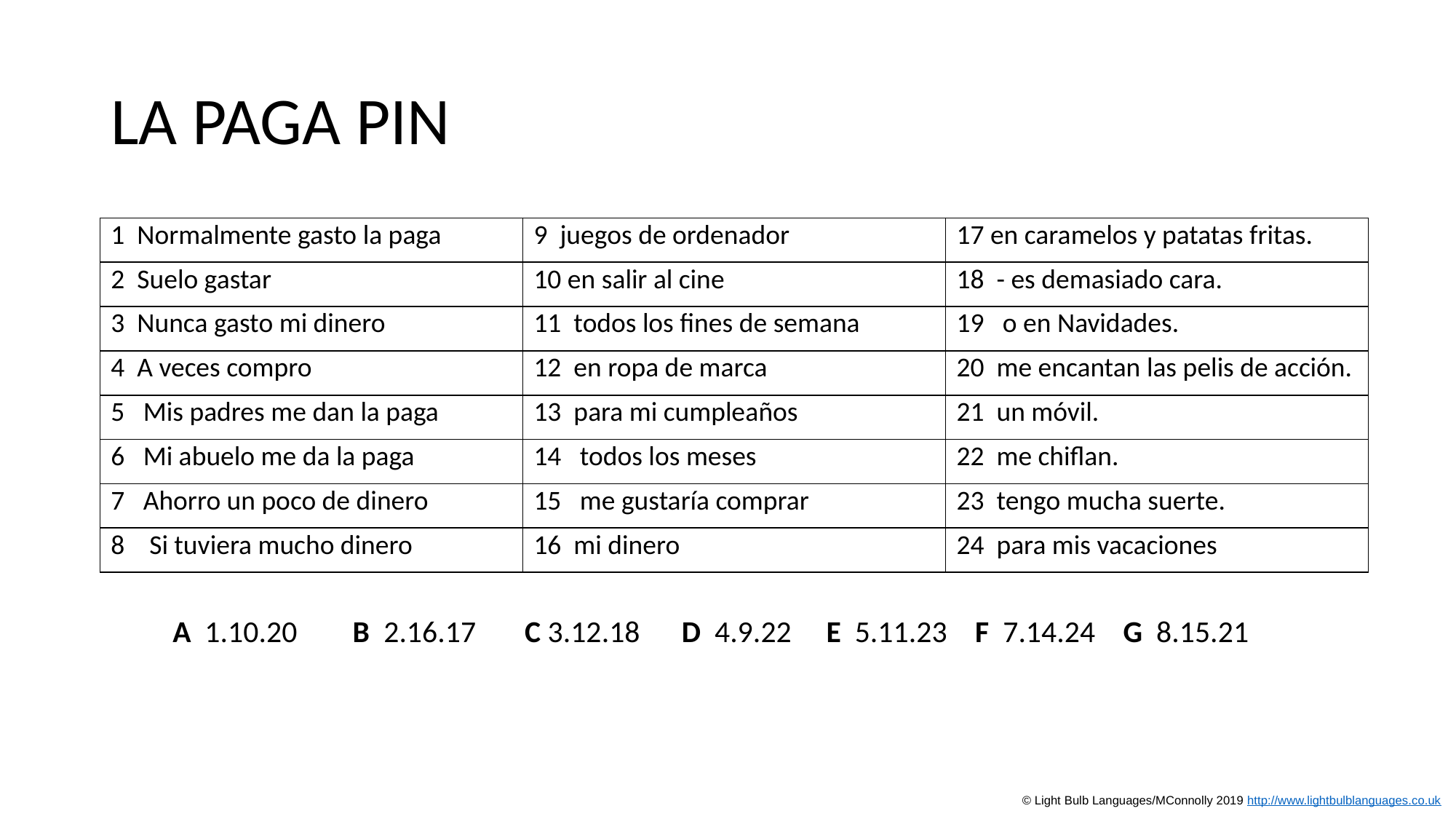

# LA PAGA PIN
| 1 Normalmente gasto la paga | 9 juegos de ordenador | 17 en caramelos y patatas fritas. |
| --- | --- | --- |
| 2 Suelo gastar | 10 en salir al cine | 18 - es demasiado cara. |
| 3 Nunca gasto mi dinero | 11 todos los fines de semana | 19 o en Navidades. |
| 4 A veces compro | 12 en ropa de marca | 20 me encantan las pelis de acción. |
| 5 Mis padres me dan la paga | 13 para mi cumpleaños | 21 un móvil. |
| 6 Mi abuelo me da la paga | 14 todos los meses | 22 me chiflan. |
| 7 Ahorro un poco de dinero | 15 me gustaría comprar | 23 tengo mucha suerte. |
| 8 Si tuviera mucho dinero | 16 mi dinero | 24 para mis vacaciones |
A  1.10.20        B  2.16.17       C 3.12.18      D  4.9.22     E  5.11.23    F  7.14.24    G  8.15.21

© Light Bulb Languages/MConnolly 2019 http://www.lightbulblanguages.co.uk